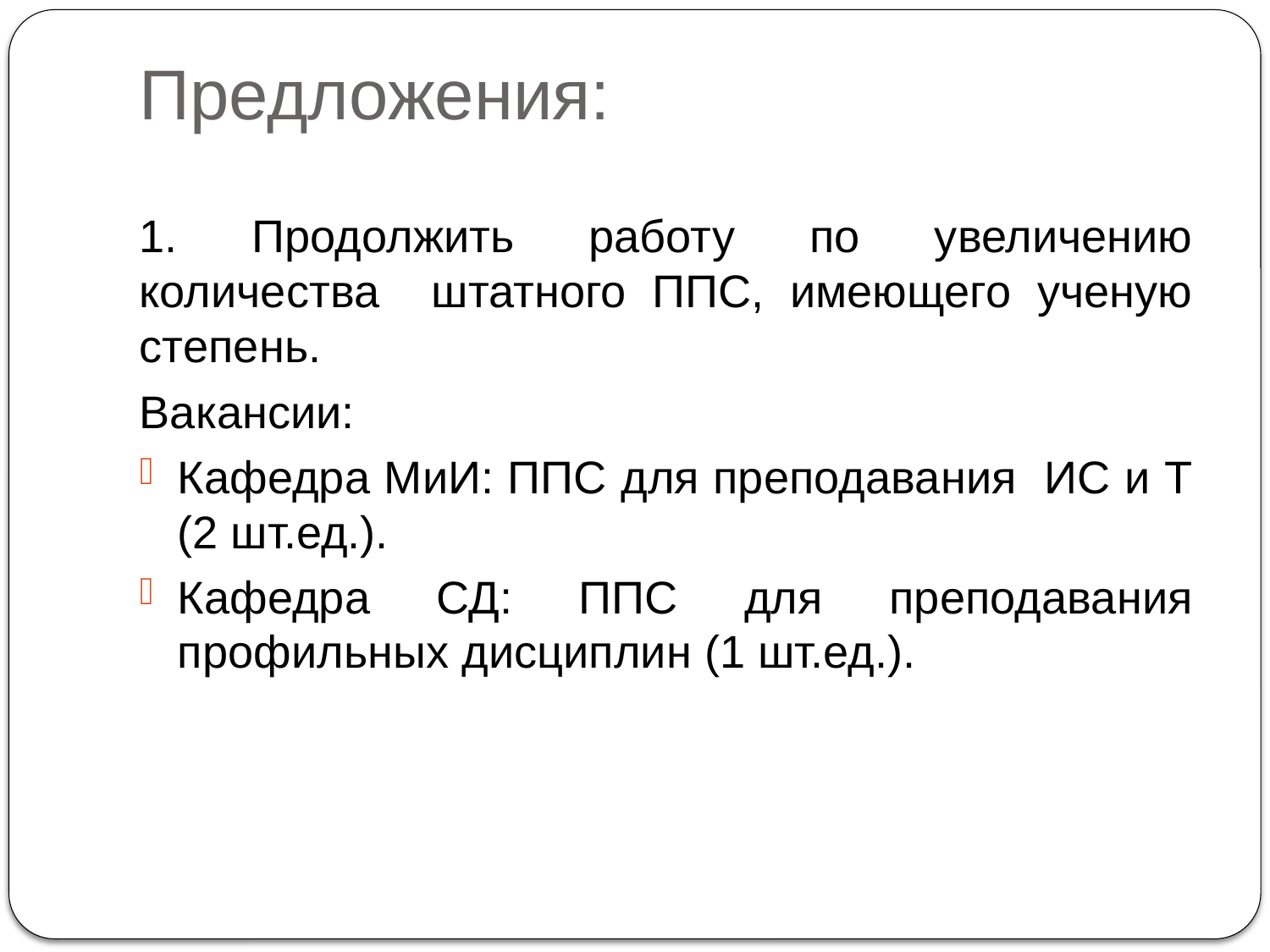

# Предложения:
1. Продолжить работу по увеличению количества  штатного ППС, имеющего ученую степень.
Вакансии:
Кафедра МиИ: ППС для преподавания  ИС и Т (2 шт.ед.).
Кафедра СД: ППС для преподавания профильных дисциплин (1 шт.ед.).